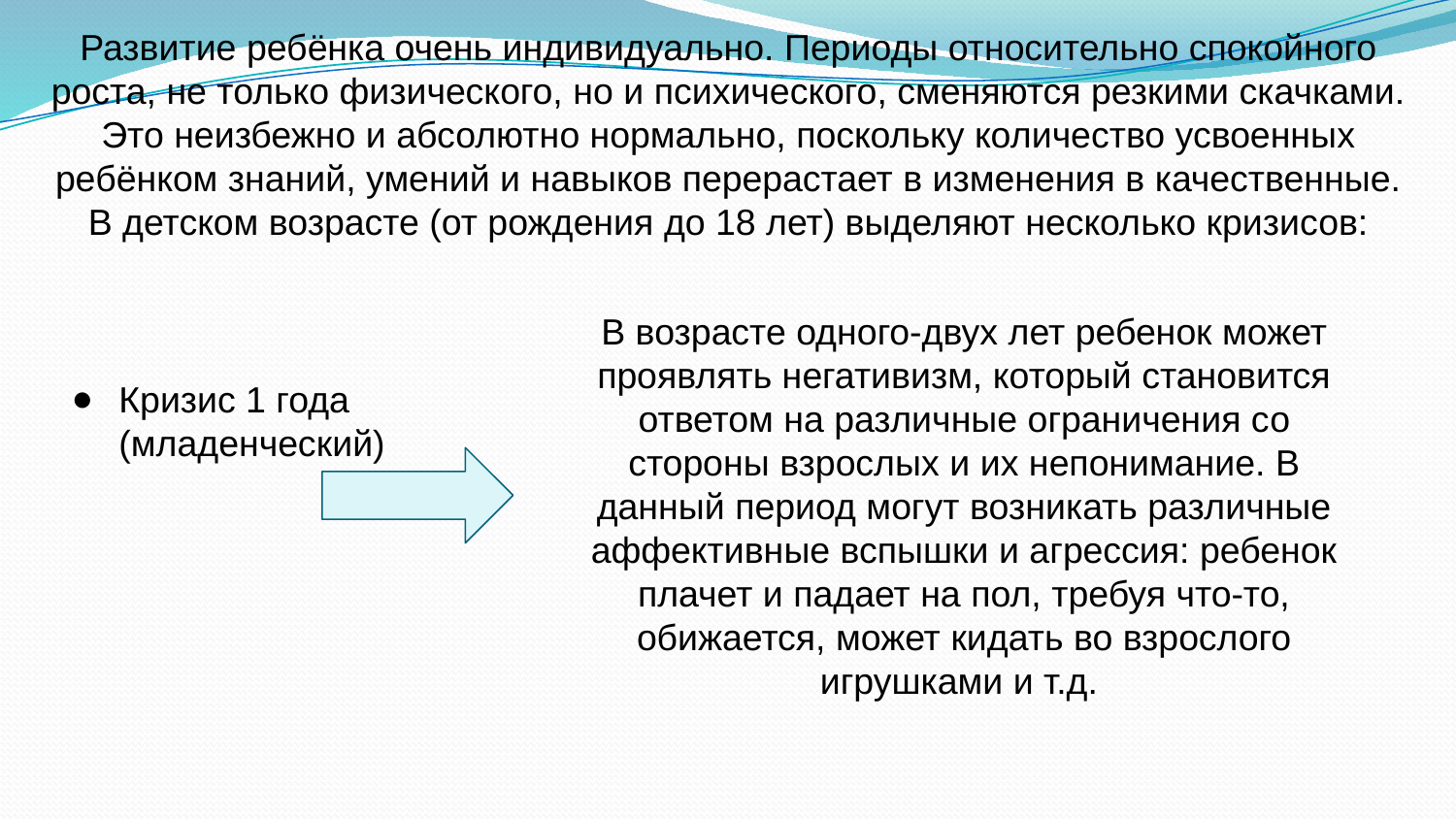

Развитие ребёнка очень индивидуально. Периоды относительно спокойного роста, не только физического, но и психического, сменяются резкими скачками. Это неизбежно и абсолютно нормально, поскольку количество усвоенных ребёнком знаний, умений и навыков перерастает в изменения в качественные.
В детском возрасте (от рождения до 18 лет) выделяют несколько кризисов:
В возрасте одного-двух лет ребенок может проявлять негативизм, который становится ответом на различные ограничения со стороны взрослых и их непонимание. В данный период могут возникать различные аффективные вспышки и агрессия: ребенок плачет и падает на пол, требуя что-то, обижается, может кидать во взрослого игрушками и т.д.
Кризис 1 года (младенческий)